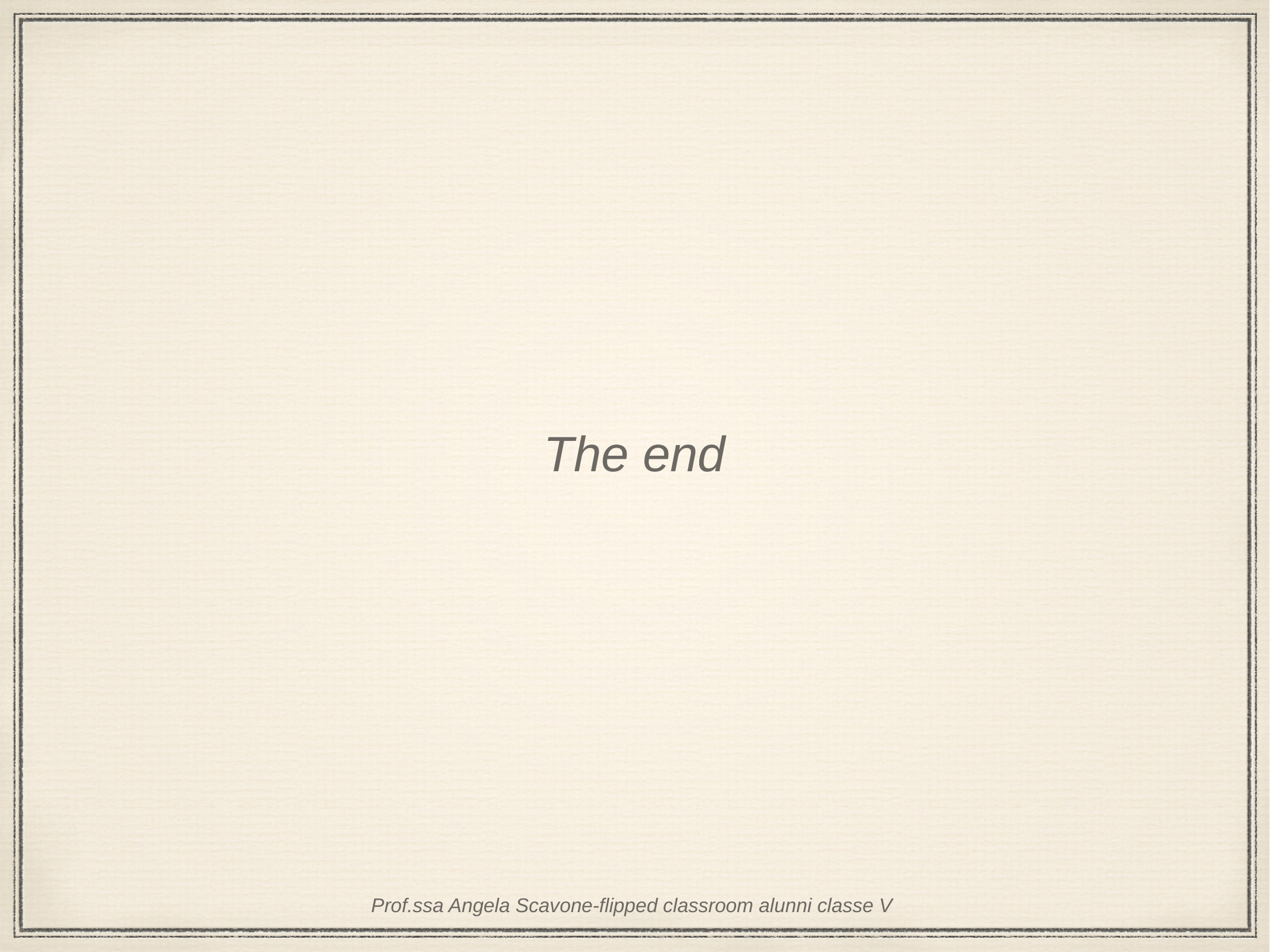

The end
Prof.ssa Angela Scavone-flipped classroom alunni classe V